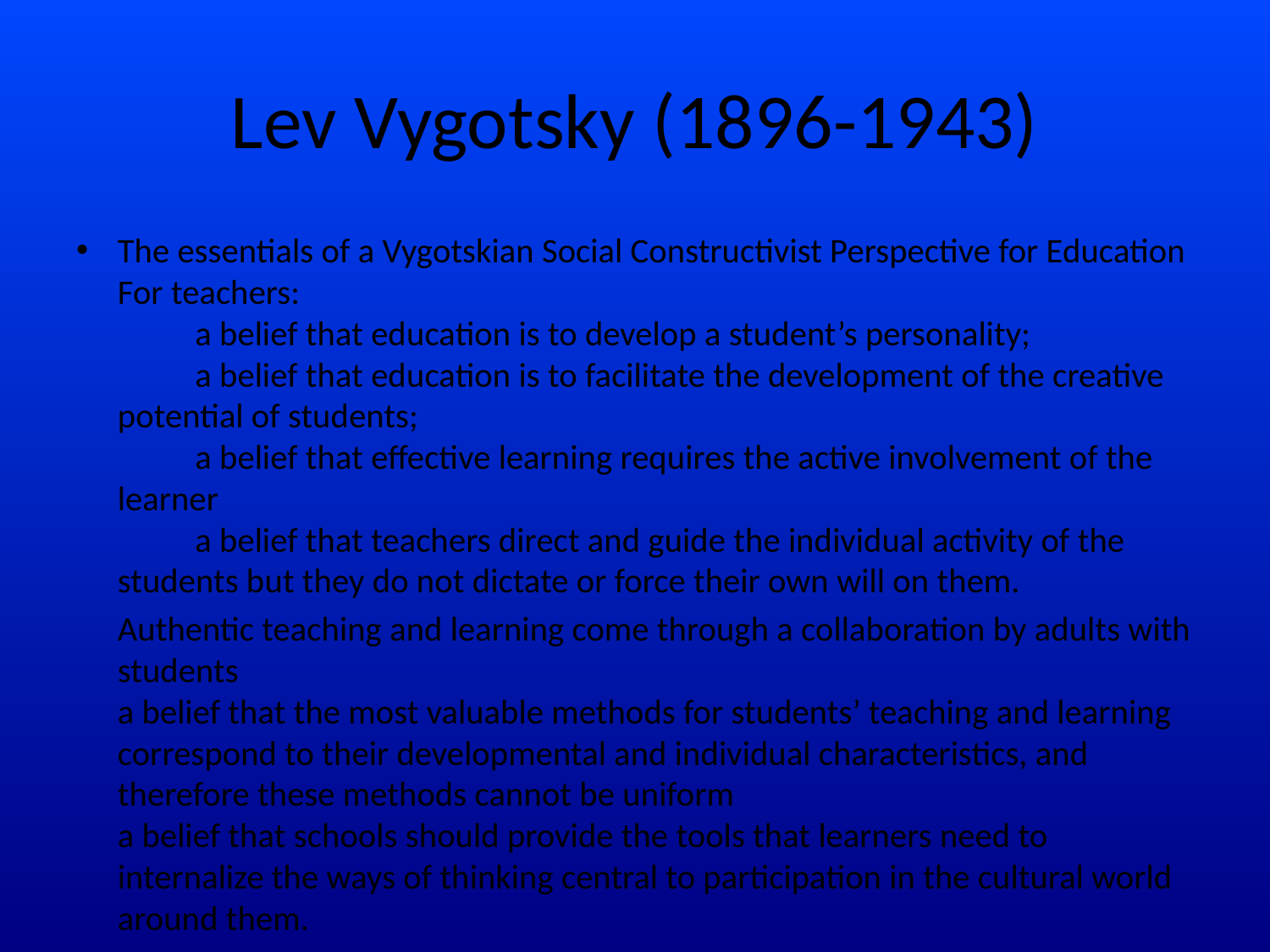

# Lev Vygotsky (1896-1943)
The essentials of a Vygotskian Social Constructivist Perspective for Education For teachers:
	a belief that education is to develop a student’s personality;
	a belief that education is to facilitate the development of the creative potential of students;
	a belief that effective learning requires the active involvement of the learner
	a belief that teachers direct and guide the individual activity of the students but they do not dictate or force their own will on them.
		Authentic teaching and learning come through a collaboration by adults with students
	a belief that the most valuable methods for students’ teaching and learning correspond to their developmental and individual characteristics, and therefore these methods cannot be uniform
	a belief that schools should provide the tools that learners need to internalize the ways of thinking central to participation in the cultural world around them.